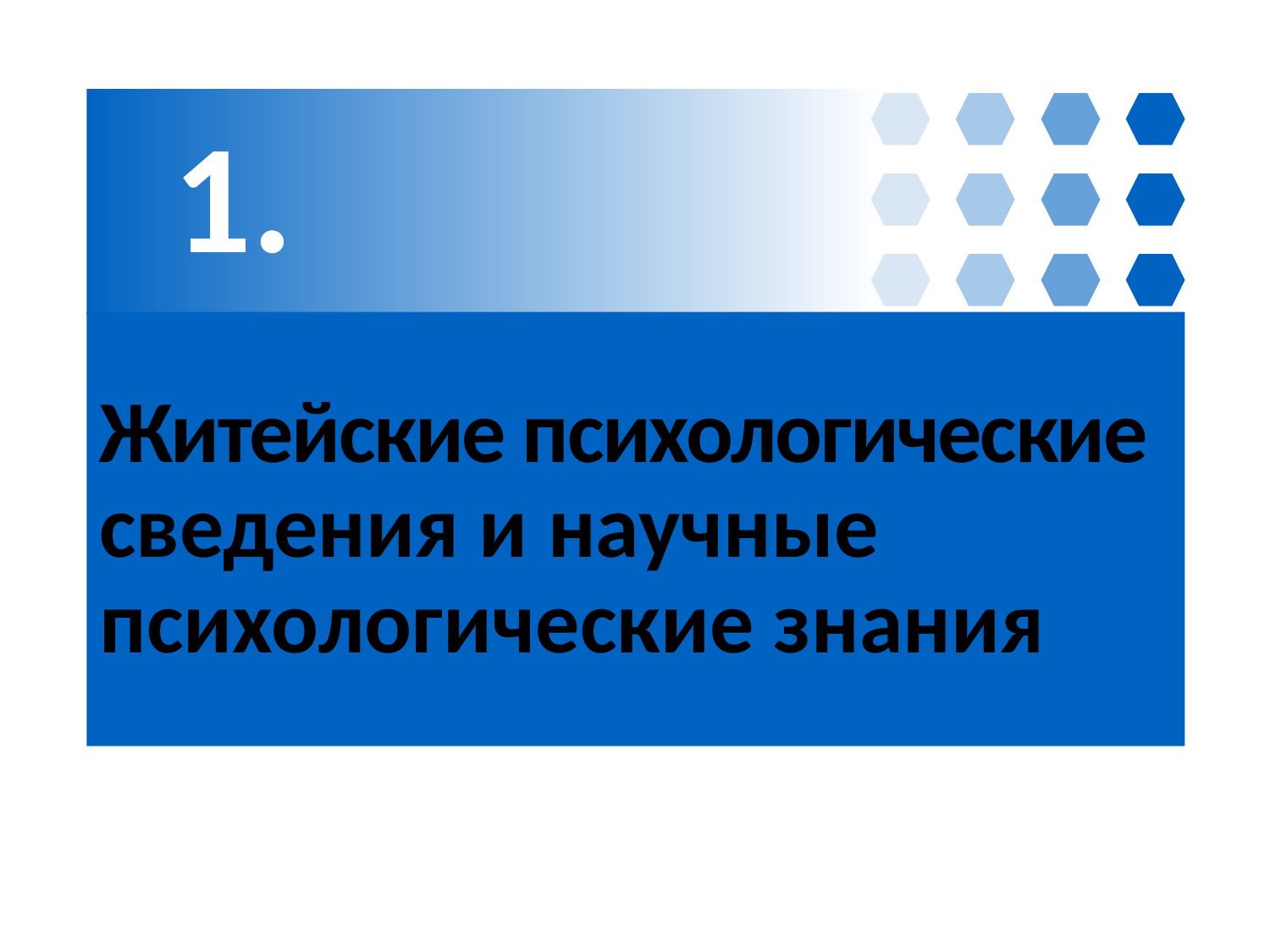

1.
# Житейские психологические сведения и научные психологические знания